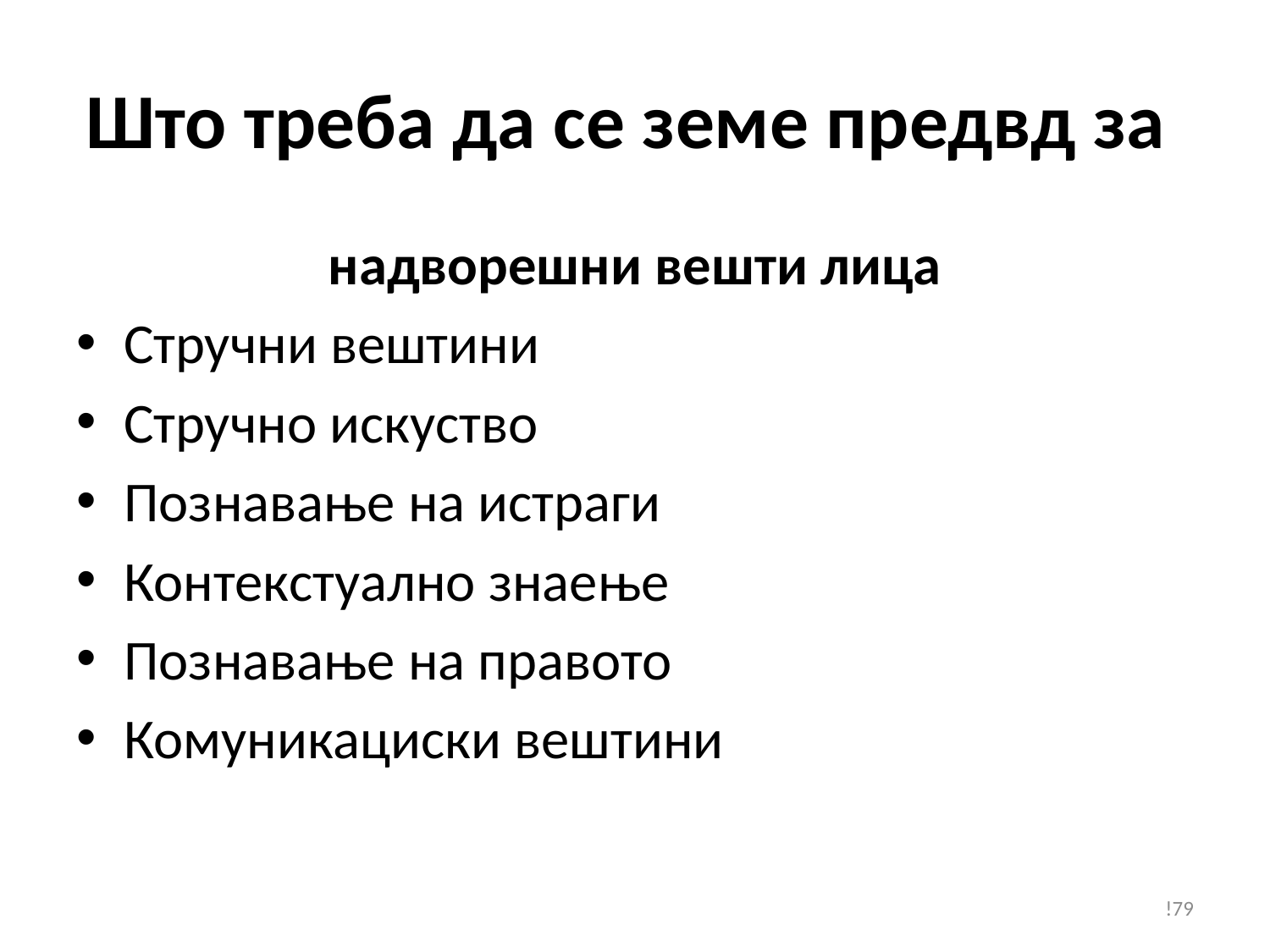

# Што треба да се земе предвд за
надворешни вешти лица
Стручни вештини
Стручно искуство
Познавање на истраги
Контекстуално знаење
Познавање на правото
Комуникациски вештини
!79